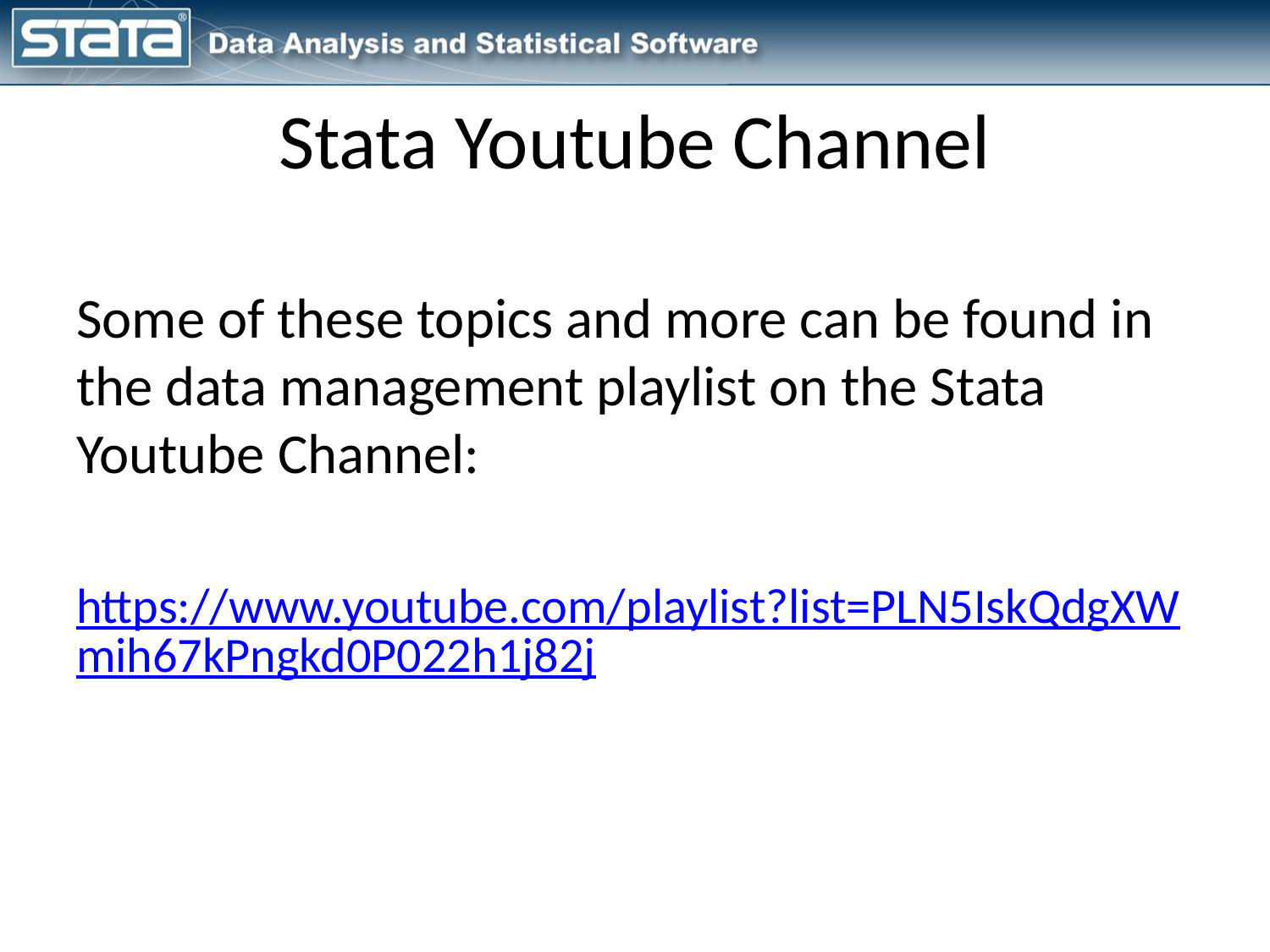

# Stata Youtube Channel
Some of these topics and more can be found in the data management playlist on the Stata Youtube Channel:

https://www.youtube.com/playlist?list=PLN5IskQdgXWmih67kPngkd0P022h1j82j